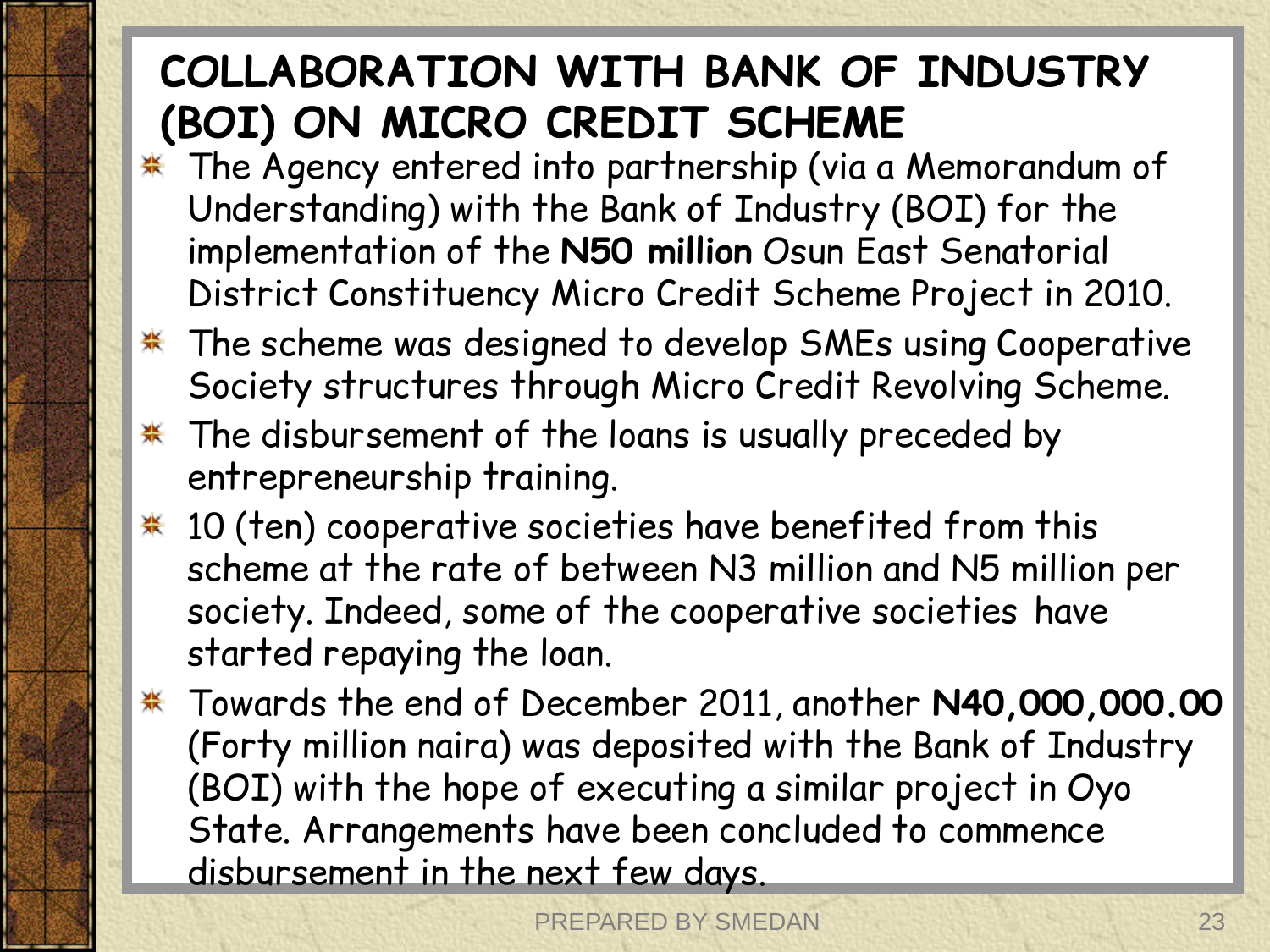

# COLLABORATION WITH BANK OF INDUSTRY (BOI) ON MICRO CREDIT SCHEME
The Agency entered into partnership (via a Memorandum of Understanding) with the Bank of Industry (BOI) for the implementation of the N50 million Osun East Senatorial District Constituency Micro Credit Scheme Project in 2010.
The scheme was designed to develop SMEs using Cooperative Society structures through Micro Credit Revolving Scheme.
The disbursement of the loans is usually preceded by entrepreneurship training.
10 (ten) cooperative societies have benefited from this scheme at the rate of between N3 million and N5 million per society. Indeed, some of the cooperative societies have started repaying the loan.
Towards the end of December 2011, another N40,000,000.00 (Forty million naira) was deposited with the Bank of Industry (BOI) with the hope of executing a similar project in Oyo State. Arrangements have been concluded to commence disbursement in the next few days.

PREPARED BY SMEDAN
23